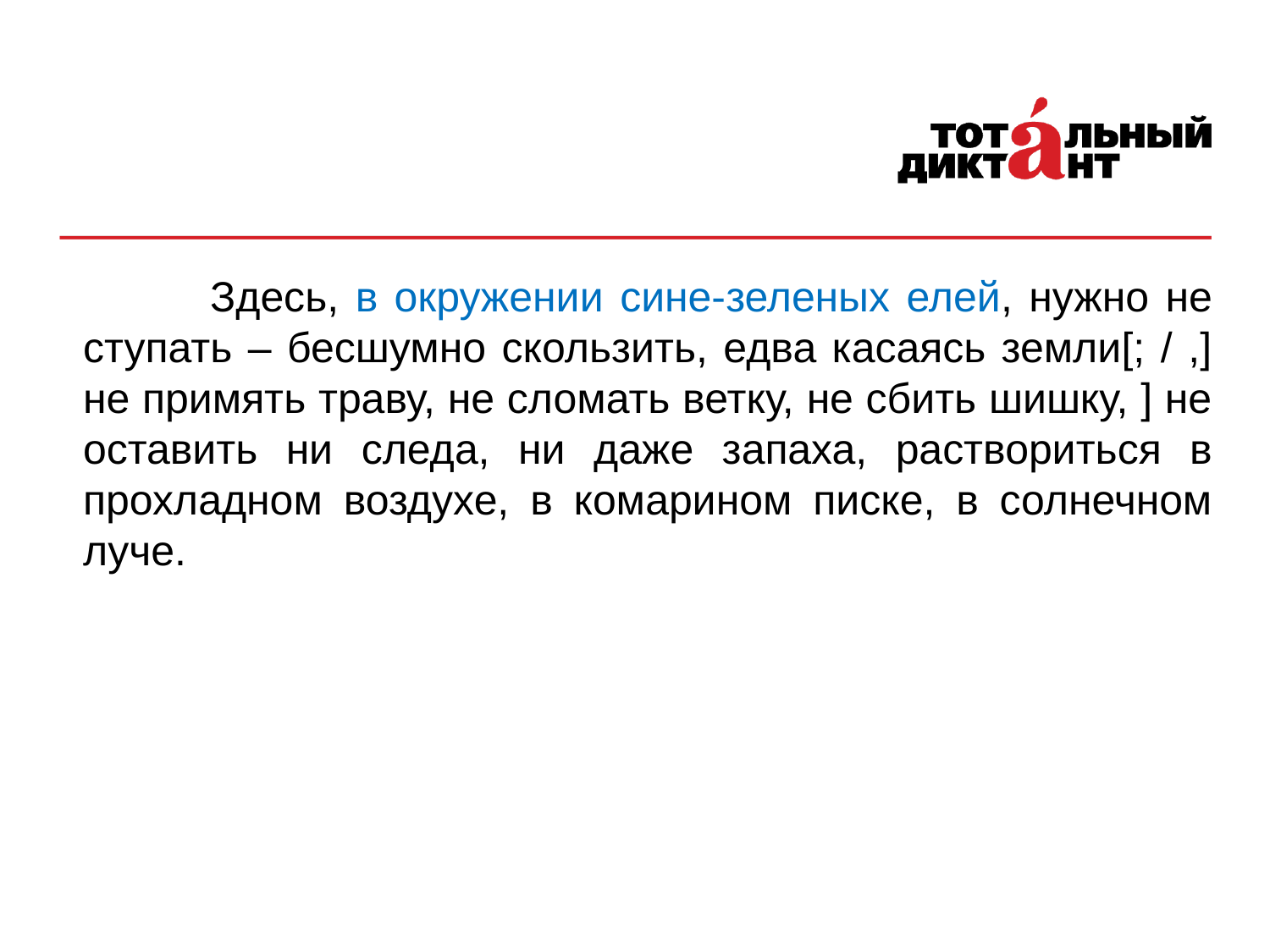

Здесь, в окружении сине-зеленых елей, нужно не ступать – бесшумно скользить, едва касаясь земли[; / ,] не примять траву, не сломать ветку, не сбить шишку, ] не оставить ни следа, ни даже запаха, раствориться в прохладном воздухе, в комарином писке, в солнечном луче.